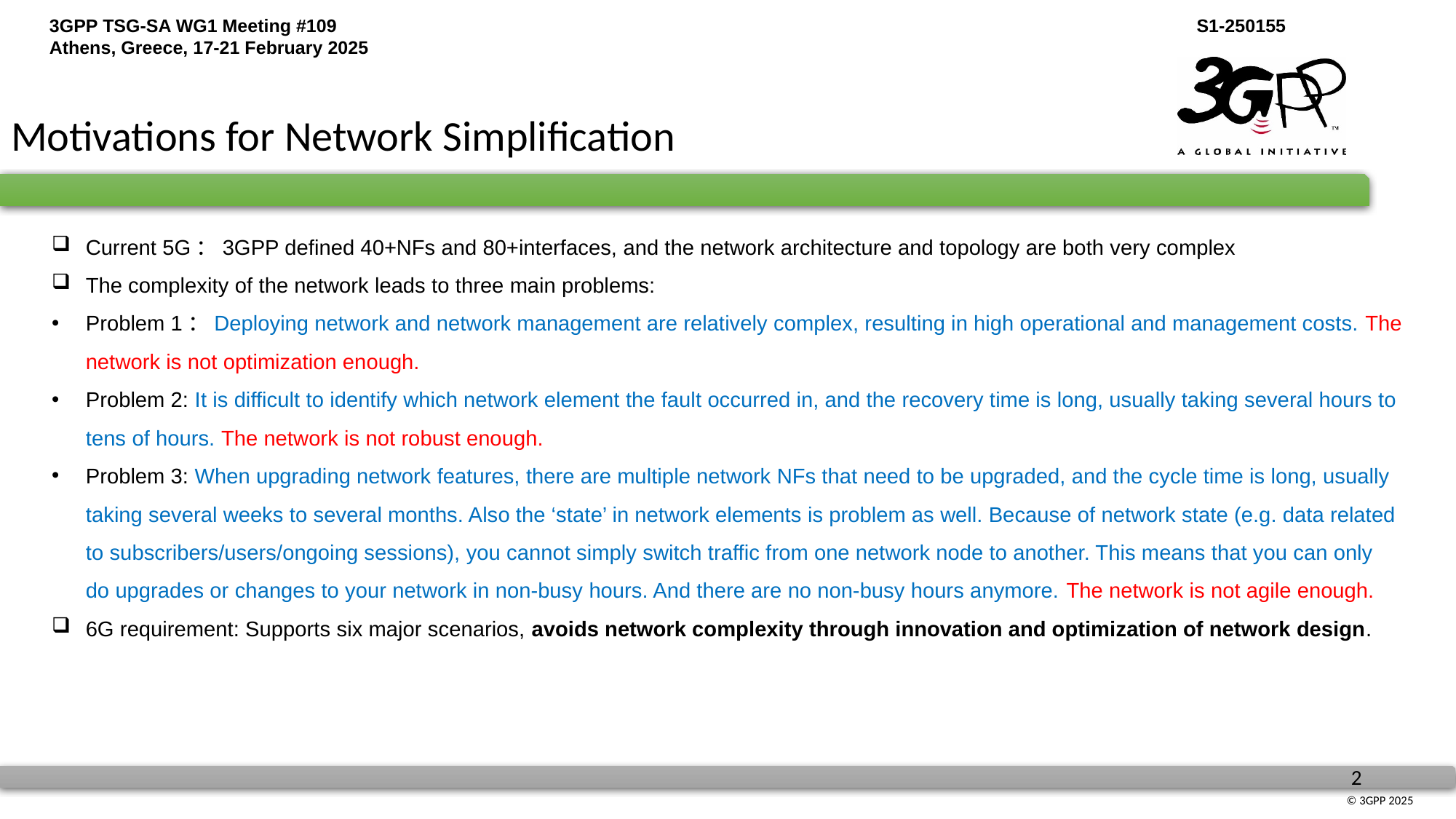

# Motivations for Network Simplification
Current 5G：3GPP defined 40+NFs and 80+interfaces, and the network architecture and topology are both very complex
The complexity of the network leads to three main problems:
Problem 1：Deploying network and network management are relatively complex, resulting in high operational and management costs. The network is not optimization enough.
Problem 2: It is difficult to identify which network element the fault occurred in, and the recovery time is long, usually taking several hours to tens of hours. The network is not robust enough.
Problem 3: When upgrading network features, there are multiple network NFs that need to be upgraded, and the cycle time is long, usually taking several weeks to several months. Also the ‘state’ in network elements is problem as well. Because of network state (e.g. data related to subscribers/users/ongoing sessions), you cannot simply switch traffic from one network node to another. This means that you can only do upgrades or changes to your network in non-busy hours. And there are no non-busy hours anymore. The network is not agile enough.
6G requirement: Supports six major scenarios, avoids network complexity through innovation and optimization of network design.